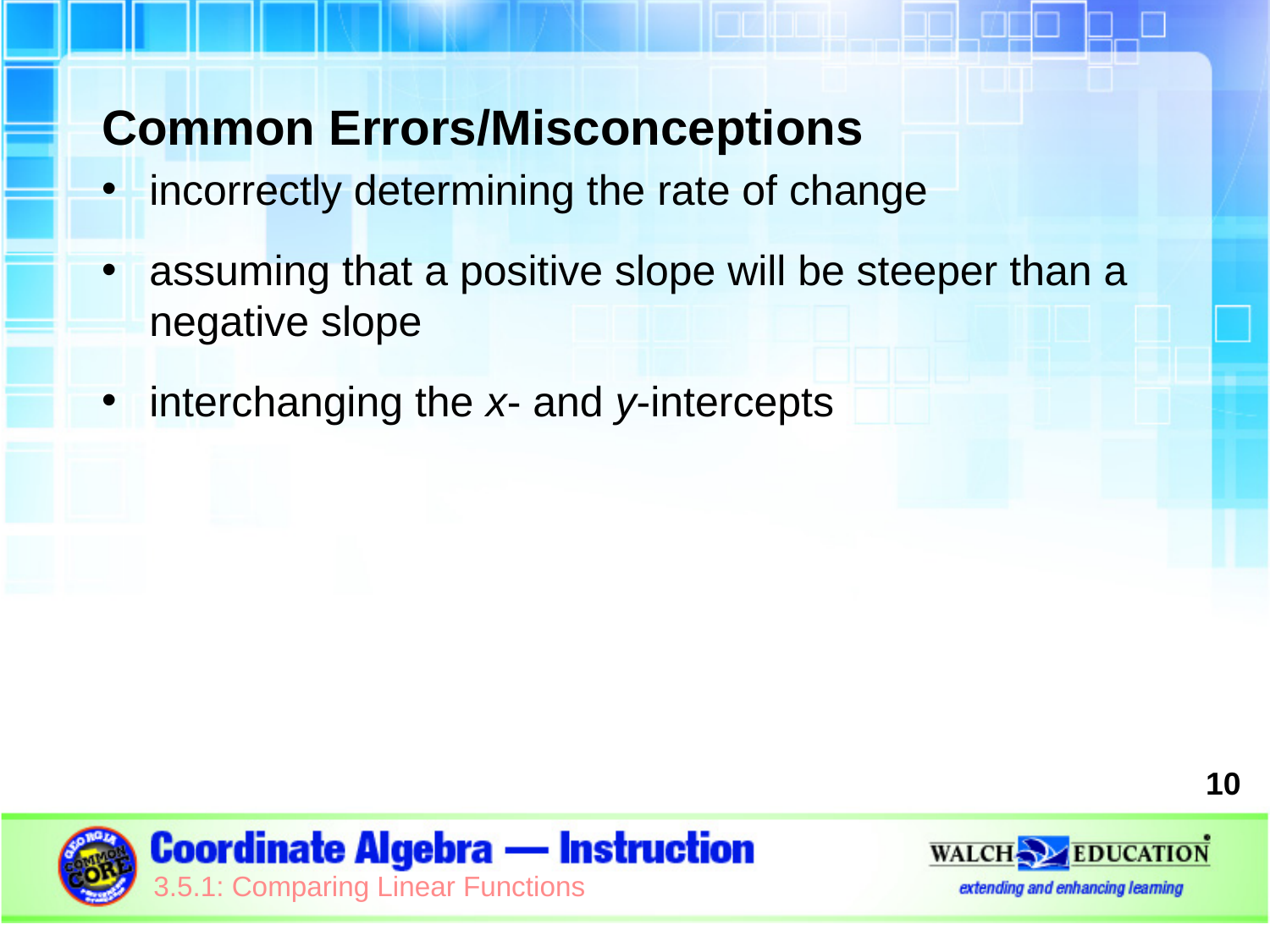

Common Errors/Misconceptions
incorrectly determining the rate of change
assuming that a positive slope will be steeper than a negative slope
interchanging the x- and y-intercepts
10
3.5.1: Comparing Linear Functions